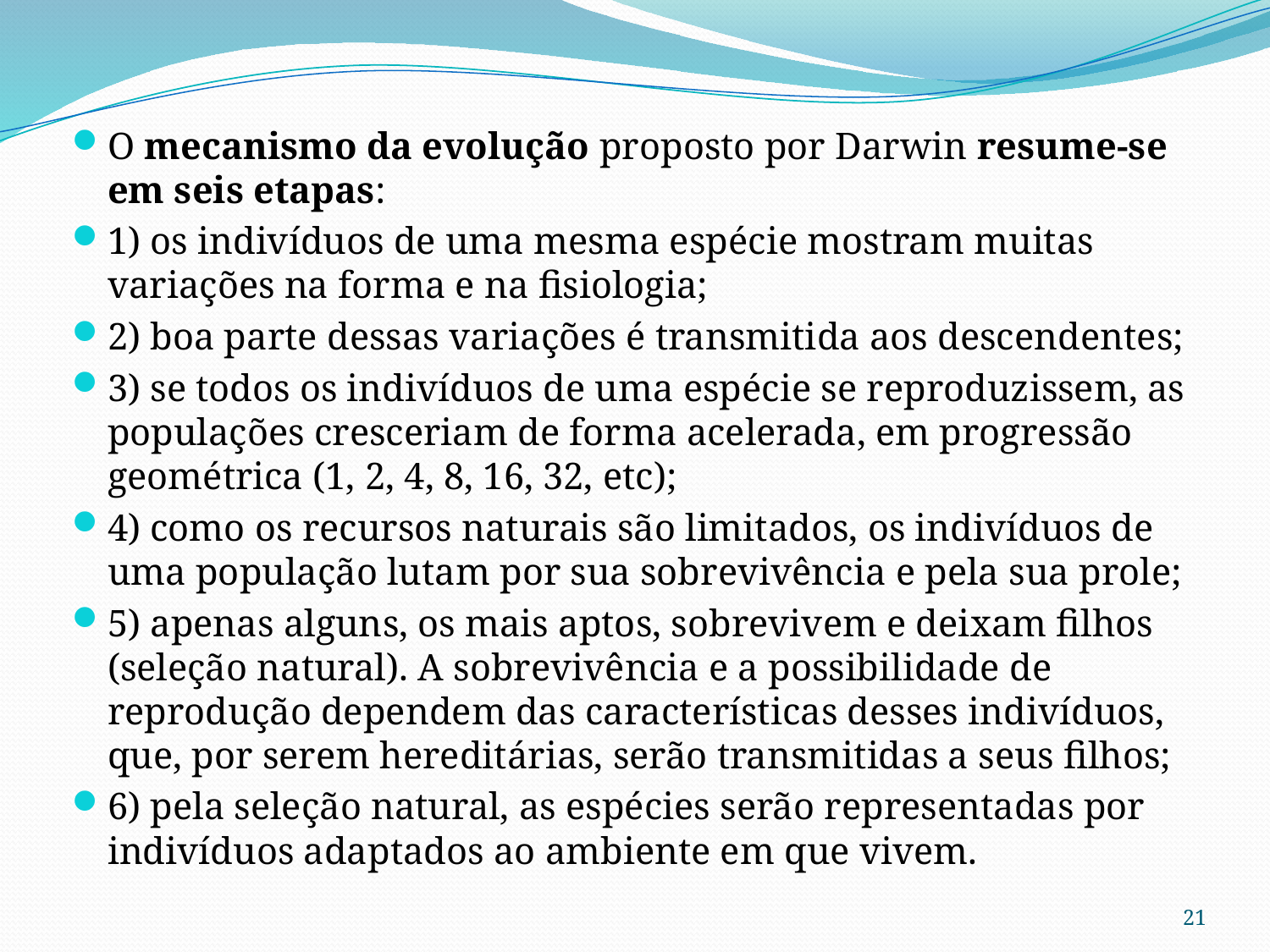

O mecanismo da evolução proposto por Darwin resume-se em seis etapas:
1) os indivíduos de uma mesma espécie mostram muitas variações na forma e na fisiologia;
2) boa parte dessas variações é transmitida aos descendentes;
3) se todos os indivíduos de uma espécie se reproduzissem, as populações cresceriam de forma acelerada, em progressão geométrica (1, 2, 4, 8, 16, 32, etc);
4) como os recursos naturais são limitados, os indivíduos de uma população lutam por sua sobrevivência e pela sua prole;
5) apenas alguns, os mais aptos, sobrevivem e deixam filhos (seleção natural). A sobrevivência e a possibilidade de reprodução dependem das características desses indivíduos, que, por serem hereditárias, serão transmitidas a seus filhos;
6) pela seleção natural, as espécies serão representadas por indivíduos adaptados ao ambiente em que vivem.
21